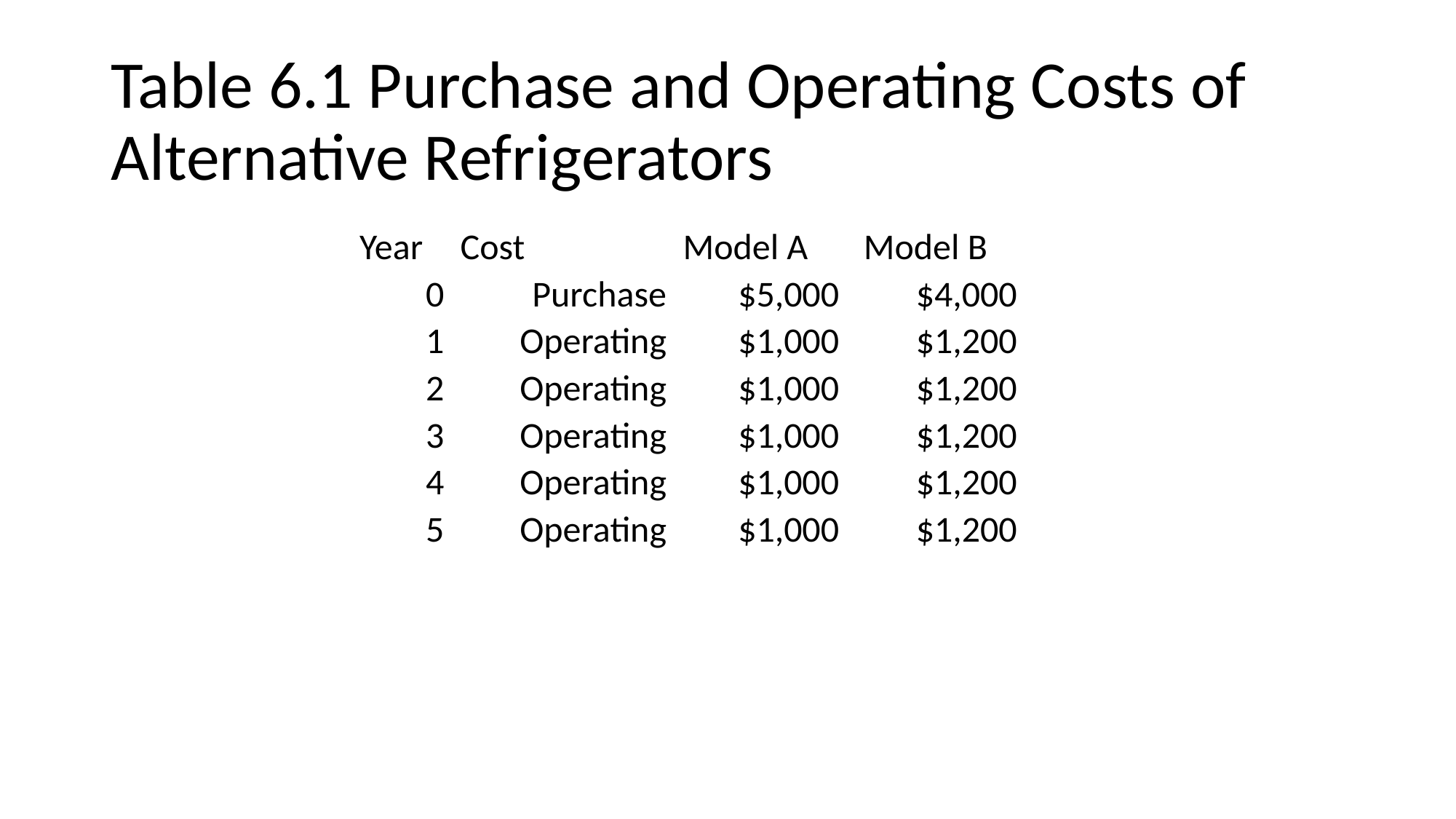

# Table 6.1 Purchase and Operating Costs of Alternative Refrigerators
| Year | Cost | Model A | Model B |  |  |
| --- | --- | --- | --- | --- | --- |
| 0 | Purchase | $5,000 | $4,000 |  |  |
| 1 | Operating | $1,000 | $1,200 |  |  |
| 2 | Operating | $1,000 | $1,200 |  |  |
| 3 | Operating | $1,000 | $1,200 |  |  |
| 4 | Operating | $1,000 | $1,200 |  |  |
| 5 | Operating | $1,000 | $1,200 |  |  |